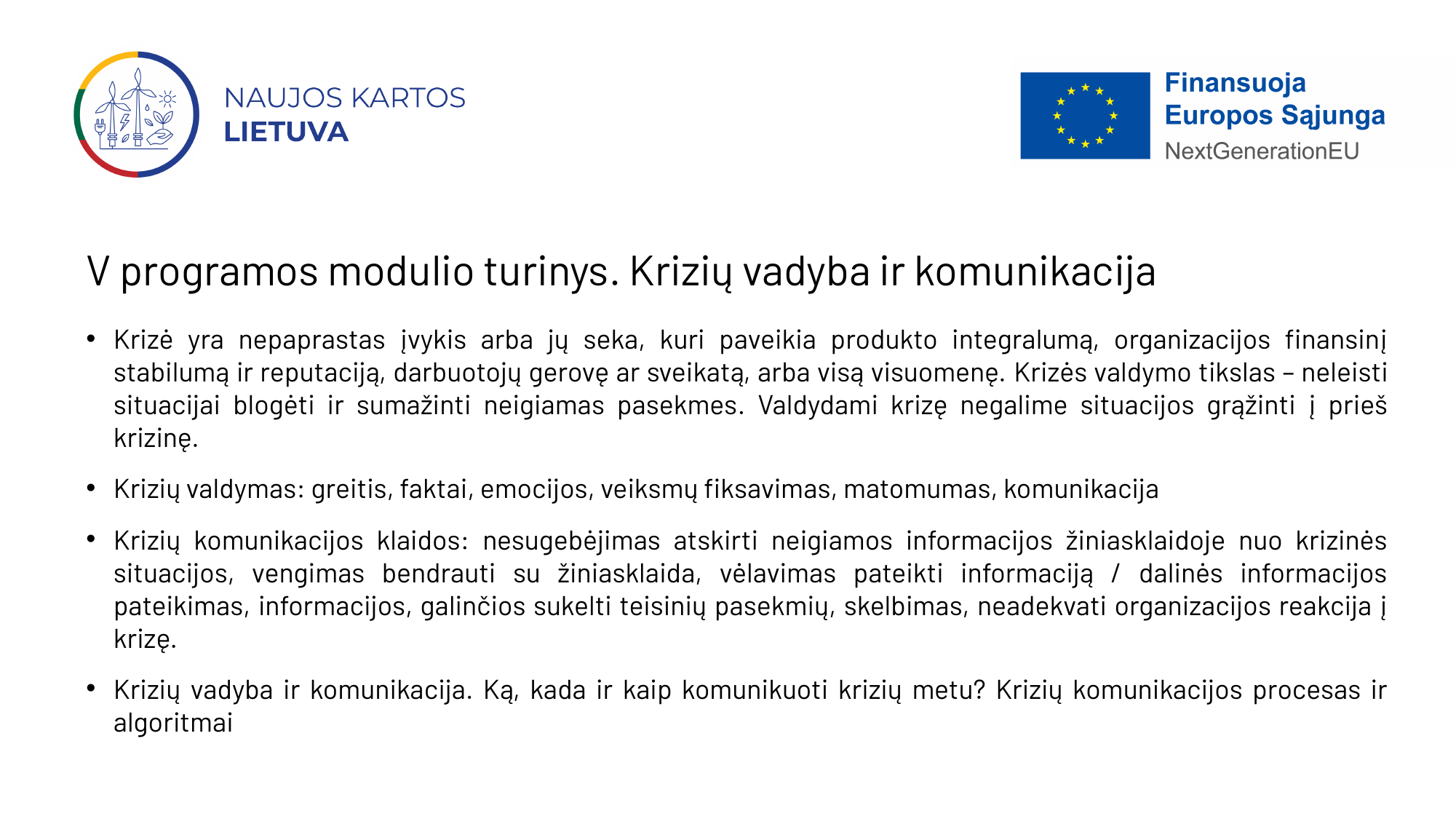

# V programos modulio turinys. Krizių vadyba ir komunikacija
Krizė yra nepaprastas įvykis arba jų seka, kuri paveikia produkto integralumą, organizacijos finansinį stabilumą ir reputaciją, darbuotojų gerovę ar sveikatą, arba visą visuomenę. Krizės valdymo tikslas – neleisti situacijai blogėti ir sumažinti neigiamas pasekmes. Valdydami krizę negalime situacijos grąžinti į prieš krizinę.
Krizių valdymas: greitis, faktai, emocijos, veiksmų fiksavimas, matomumas, komunikacija
Krizių komunikacijos klaidos: nesugebėjimas atskirti neigiamos informacijos žiniasklaidoje nuo krizinės situacijos, vengimas bendrauti su žiniasklaida, vėlavimas pateikti informaciją / dalinės informacijos pateikimas, informacijos, galinčios sukelti teisinių pasekmių, skelbimas, neadekvati organizacijos reakcija į krizę.
Krizių vadyba ir komunikacija. Ką, kada ir kaip komunikuoti krizių metu? Krizių komunikacijos procesas ir algoritmai